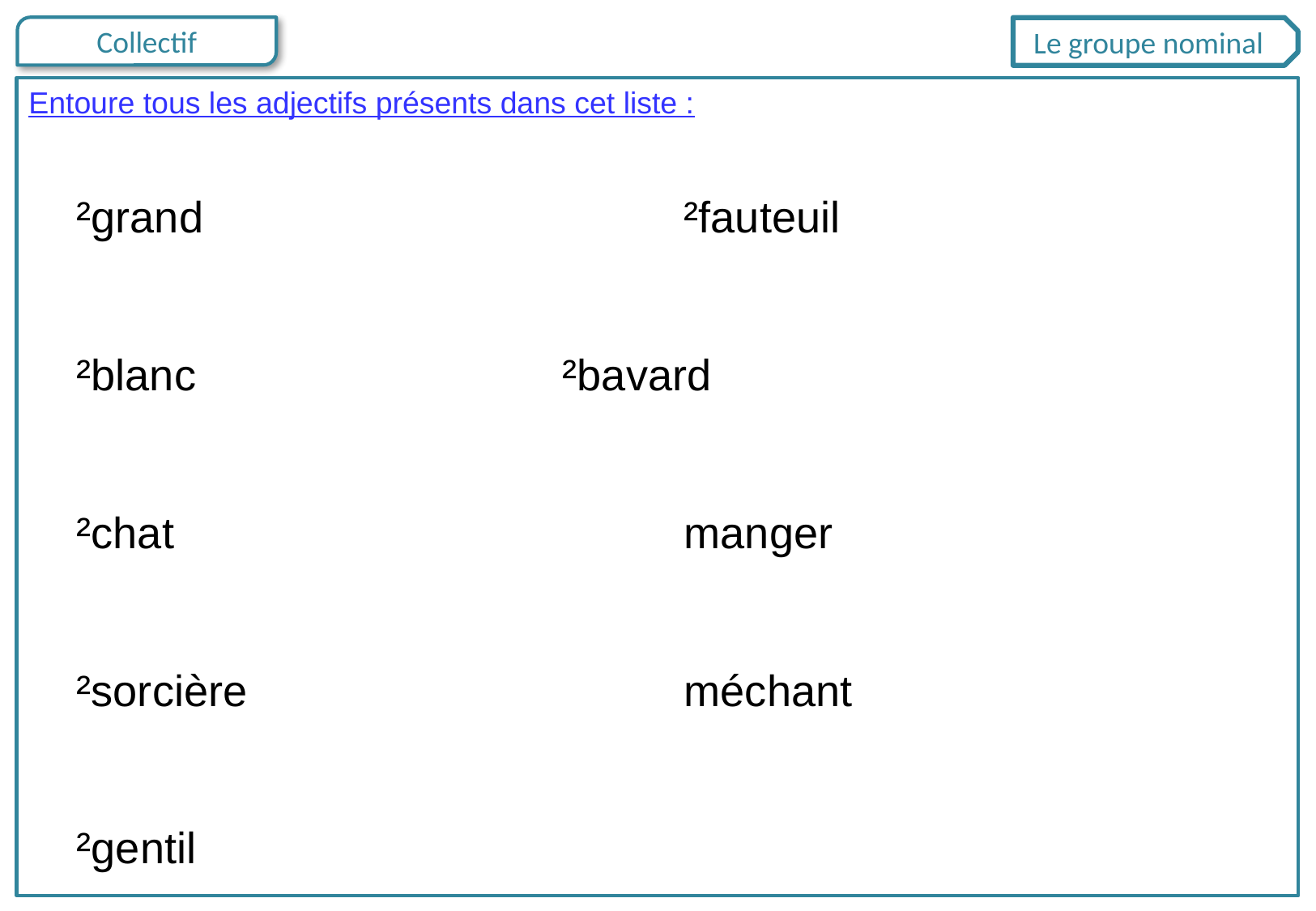

Le groupe nominal
Entoure tous les adjectifs présents dans cet liste :
²grand				²fauteuil
²blanc				²bavard
²chat					manger
²sorcière				méchant
²gentil